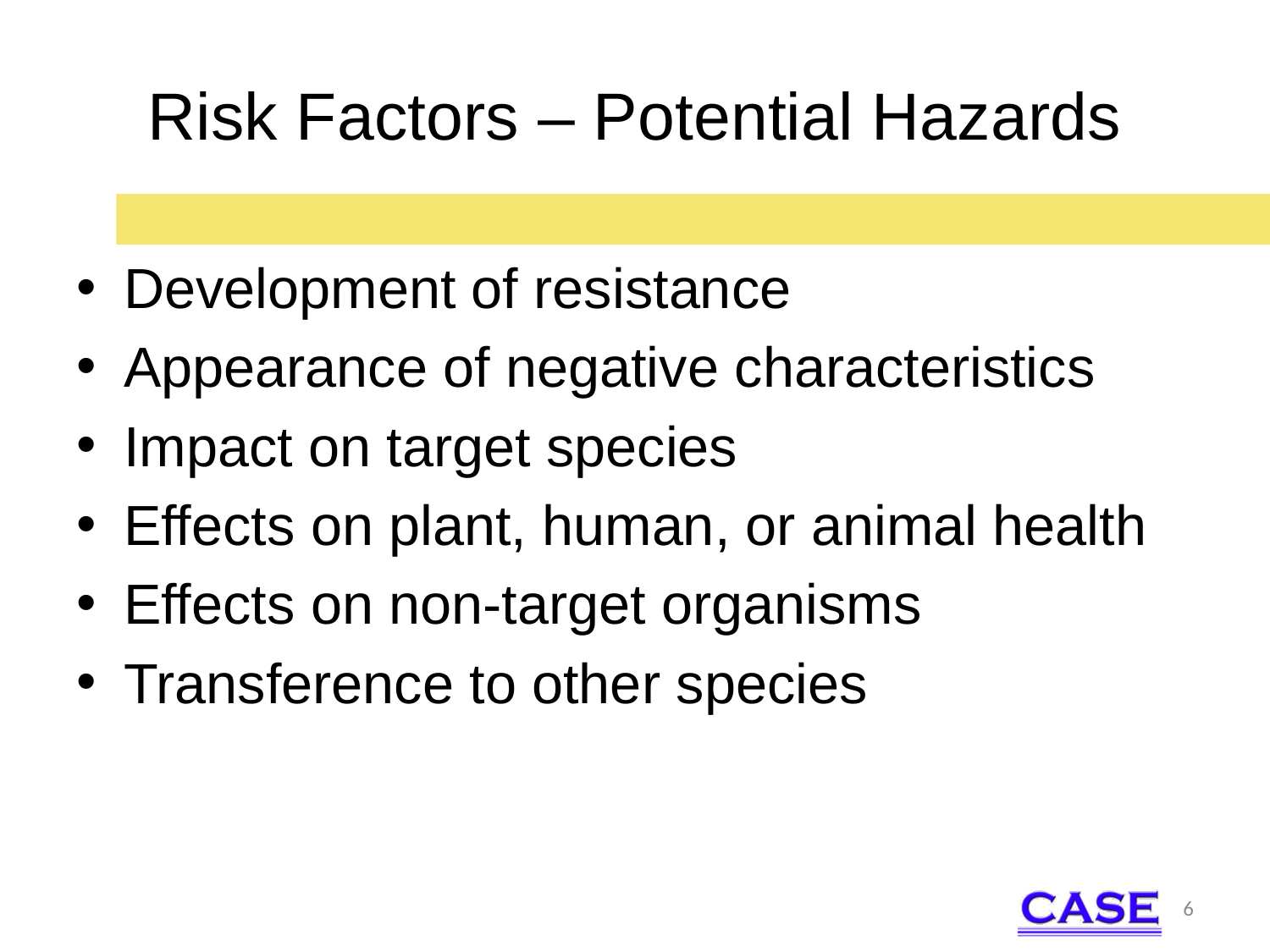

# Risk Factors – Potential Hazards
Development of resistance
Appearance of negative characteristics
Impact on target species
Effects on plant, human, or animal health
Effects on non-target organisms
Transference to other species

6